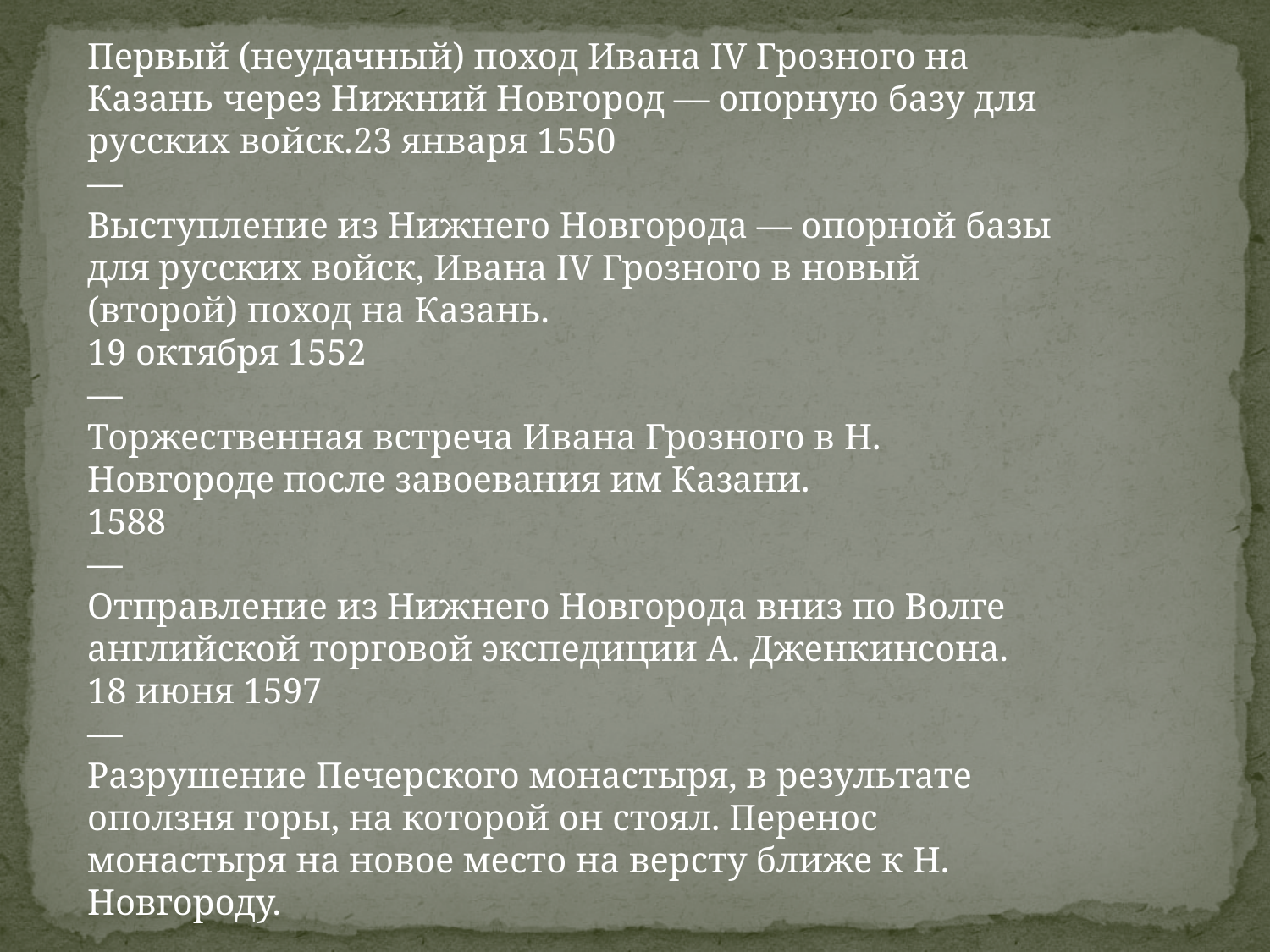

#
Первый (неудачный) поход Ивана IV Грозного на Казань через Нижний Новгород — опорную базу для русских войск.23 января 1550
—
Выступление из Нижнего Новгорода — опорной базы для русских войск, Ивана IV Грозного в новый (второй) поход на Казань.
19 октября 1552
—
Торжественная встреча Ивана Грозного в Н. Новгороде после завоевания им Казани.
1588
—
Отправление из Нижнего Новгорода вниз по Волге английской торговой экспедиции А. Дженкинсона.
18 июня 1597
—
Разрушение Печерского монастыря, в результате оползня горы, на которой он стоял. Перенос монастыря на новое место на версту ближе к Н. Новгороду.